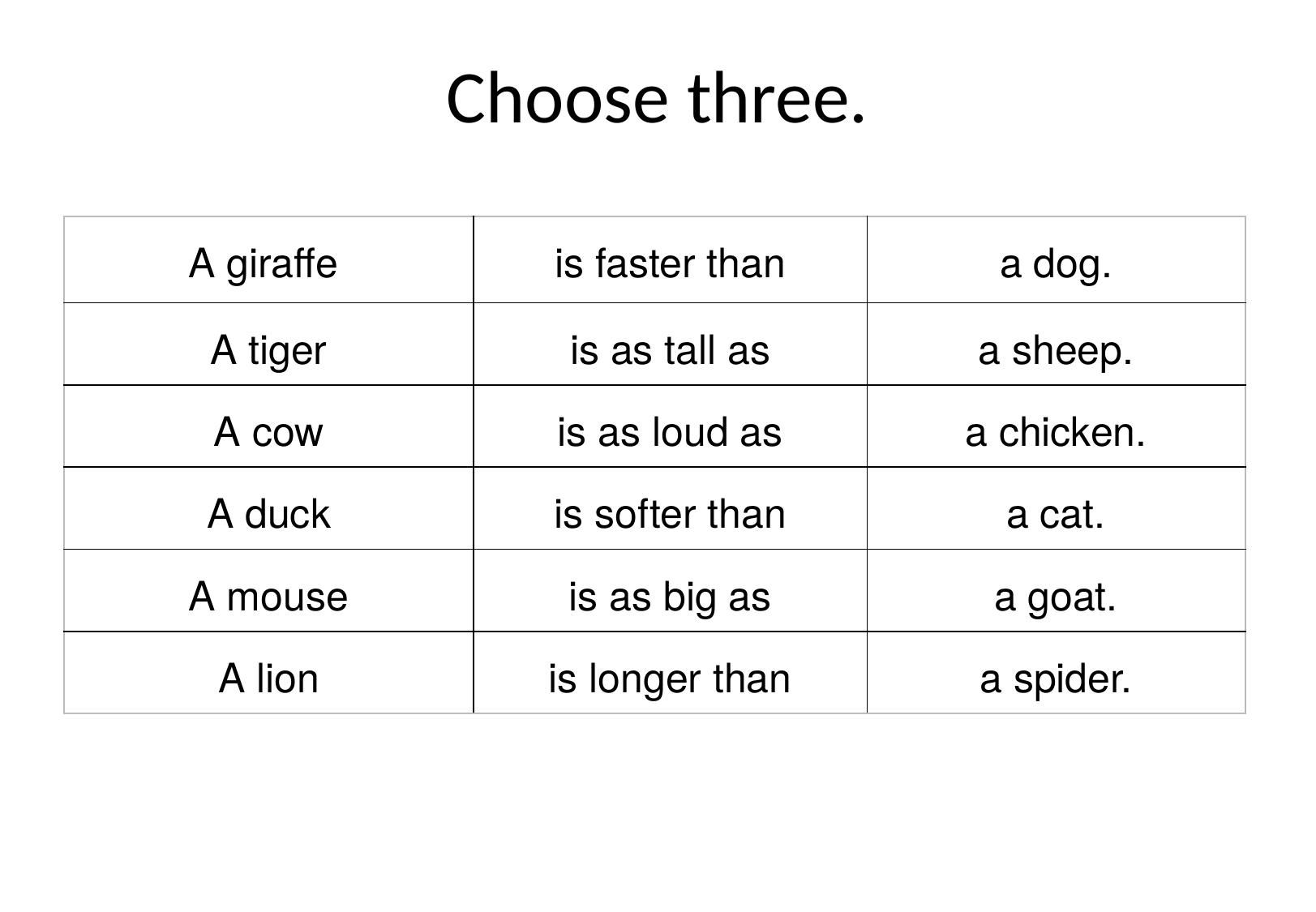

# Choose three.
| A giraffe | is faster than | a dog. |
| --- | --- | --- |
| A tiger | is as tall as | a sheep. |
| A cow | is as loud as | a chicken. |
| A duck | is softer than | a cat. |
| A mouse | is as big as | a goat. |
| A lion | is longer than | a spider. |
Macmillan English 3
Unit 4